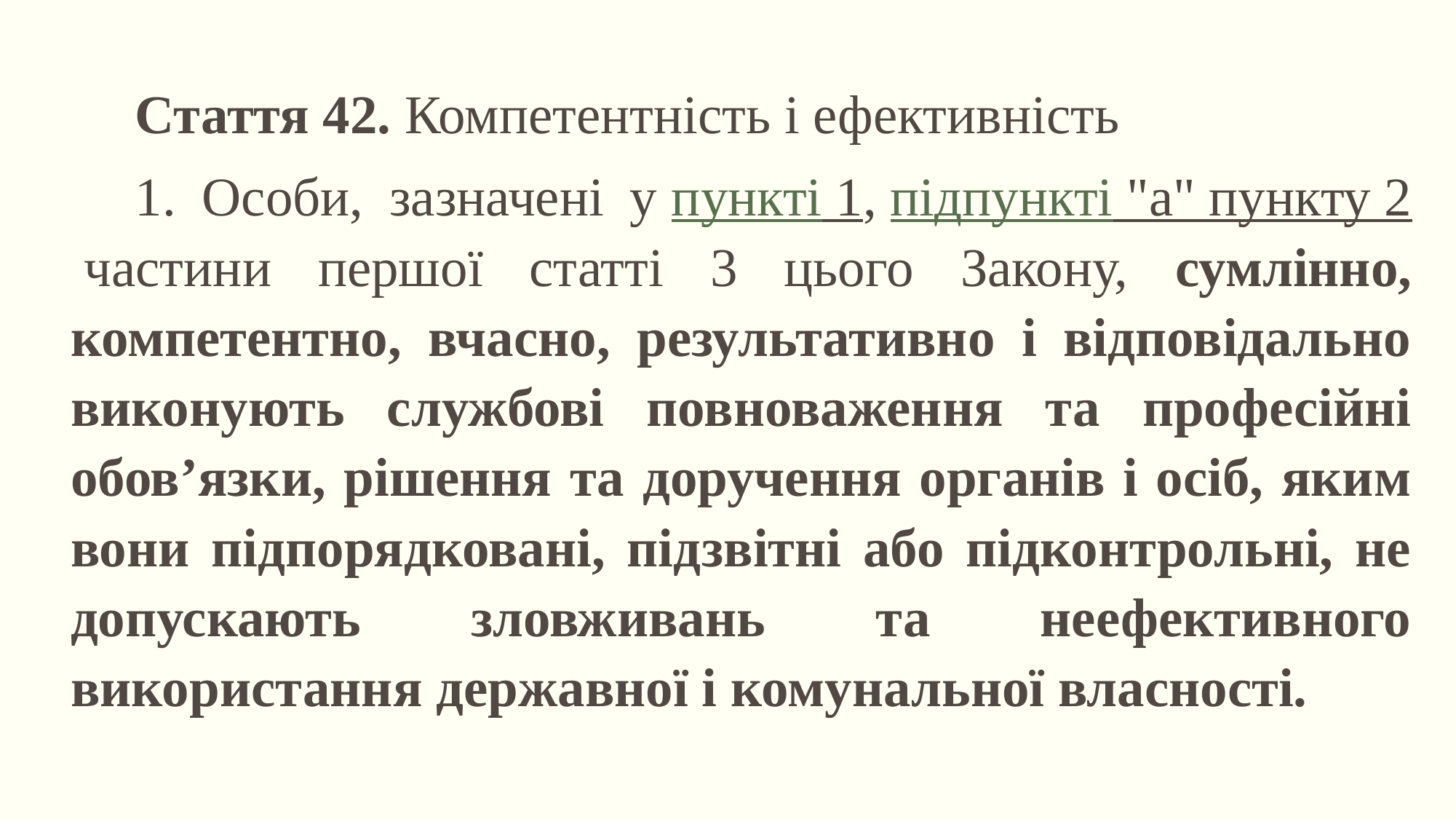

Стаття 42. Компетентність і ефективність
1. Особи, зазначені у пункті 1, підпункті "а" пункту 2 частини першої статті 3 цього Закону, сумлінно, компетентно, вчасно, результативно і відповідально виконують службові повноваження та професійні обов’язки, рішення та доручення органів і осіб, яким вони підпорядковані, підзвітні або підконтрольні, не допускають зловживань та неефективного використання державної і комунальної власності.